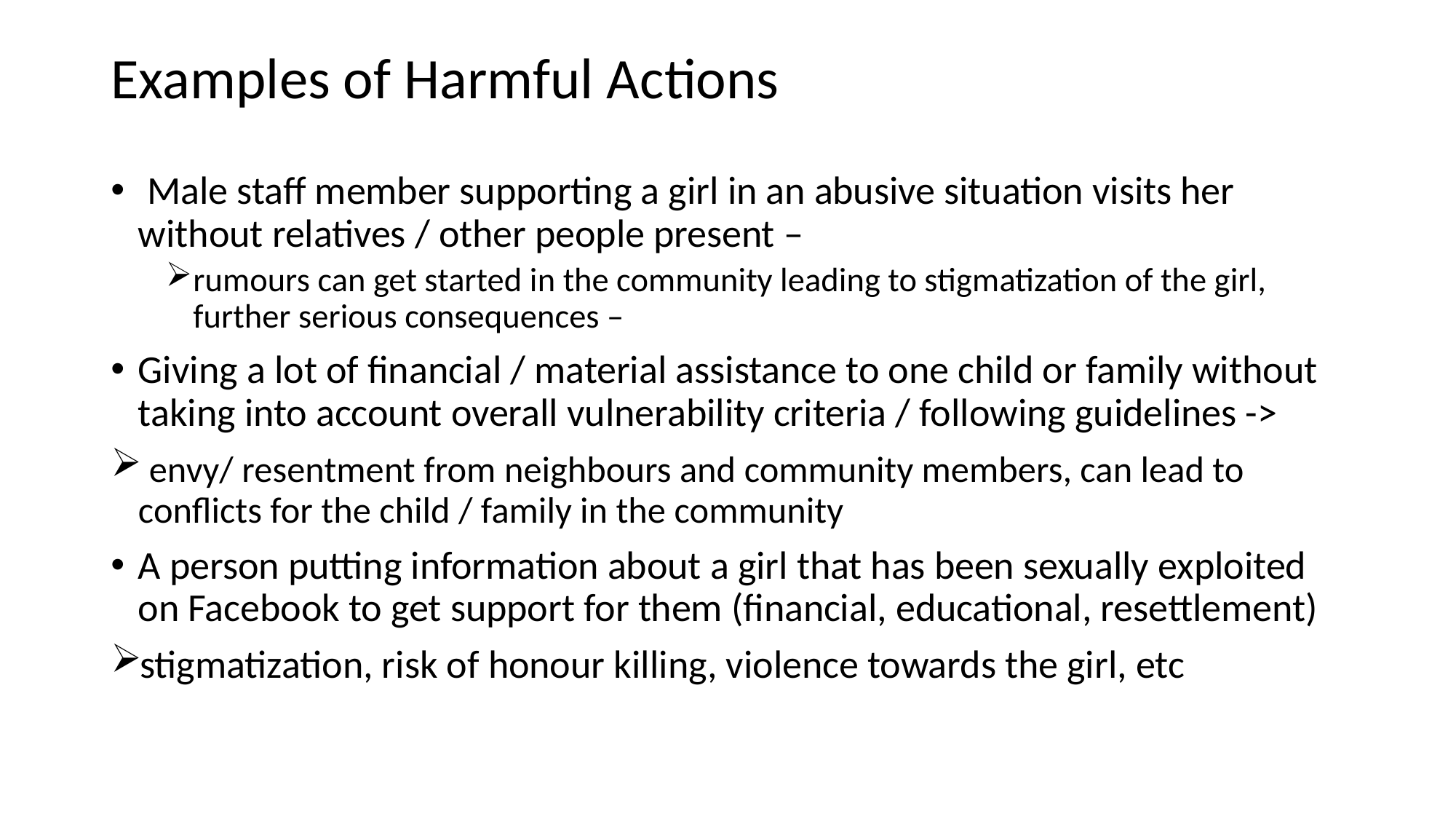

# Examples of Harmful Actions
 Male staff member supporting a girl in an abusive situation visits her without relatives / other people present –
rumours can get started in the community leading to stigmatization of the girl, further serious consequences –
Giving a lot of financial / material assistance to one child or family without taking into account overall vulnerability criteria / following guidelines ->
 envy/ resentment from neighbours and community members, can lead to conflicts for the child / family in the community
A person putting information about a girl that has been sexually exploited on Facebook to get support for them (financial, educational, resettlement)
stigmatization, risk of honour killing, violence towards the girl, etc